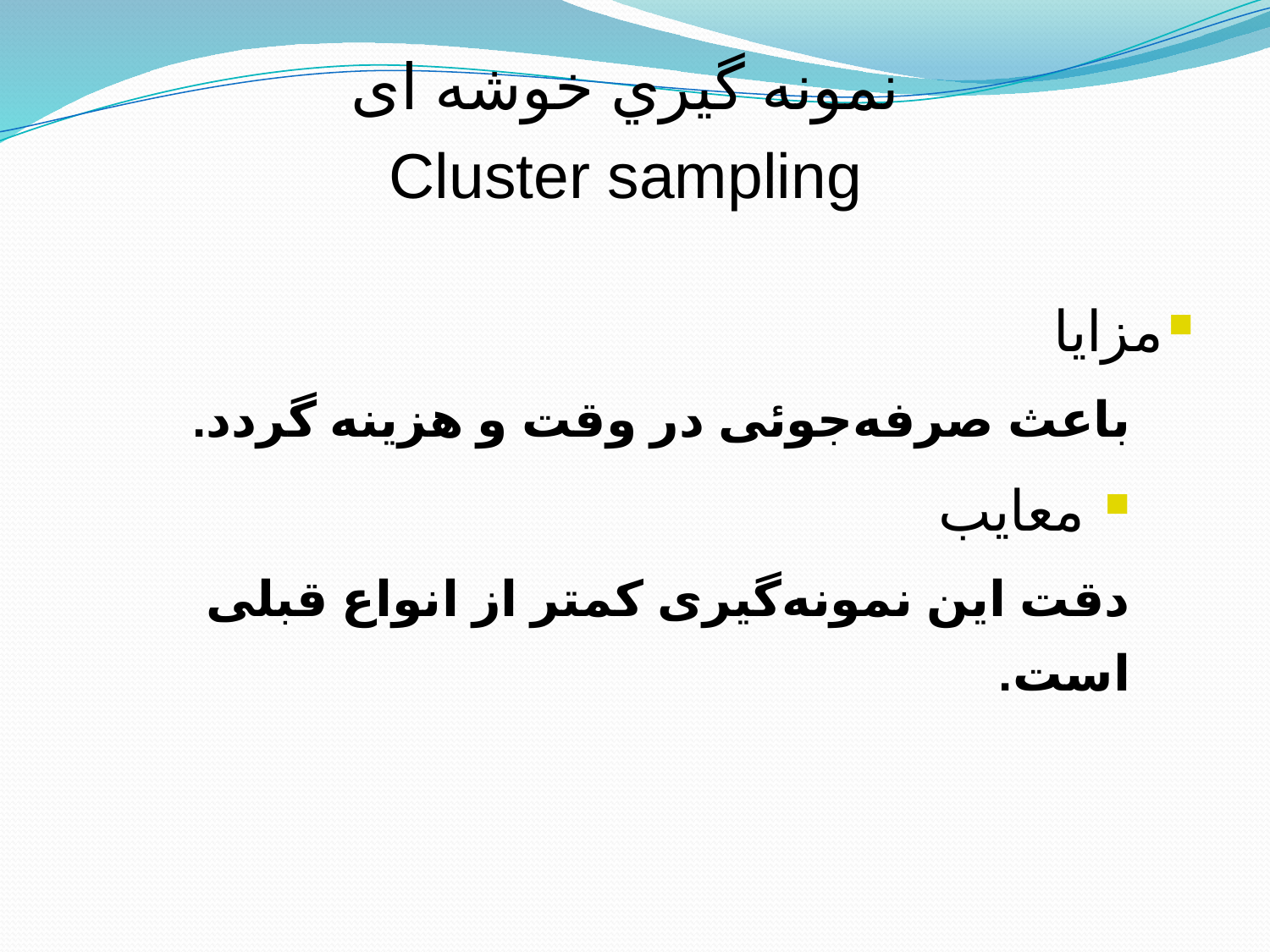

نمونه گيري خوشه ای
Cluster sampling

مزايا
باعث صرفه‌جوئى در وقت و هزينه گردد.
 معایب
دقت اين نمونه‌گيرى کمتر از انواع قبلى است.